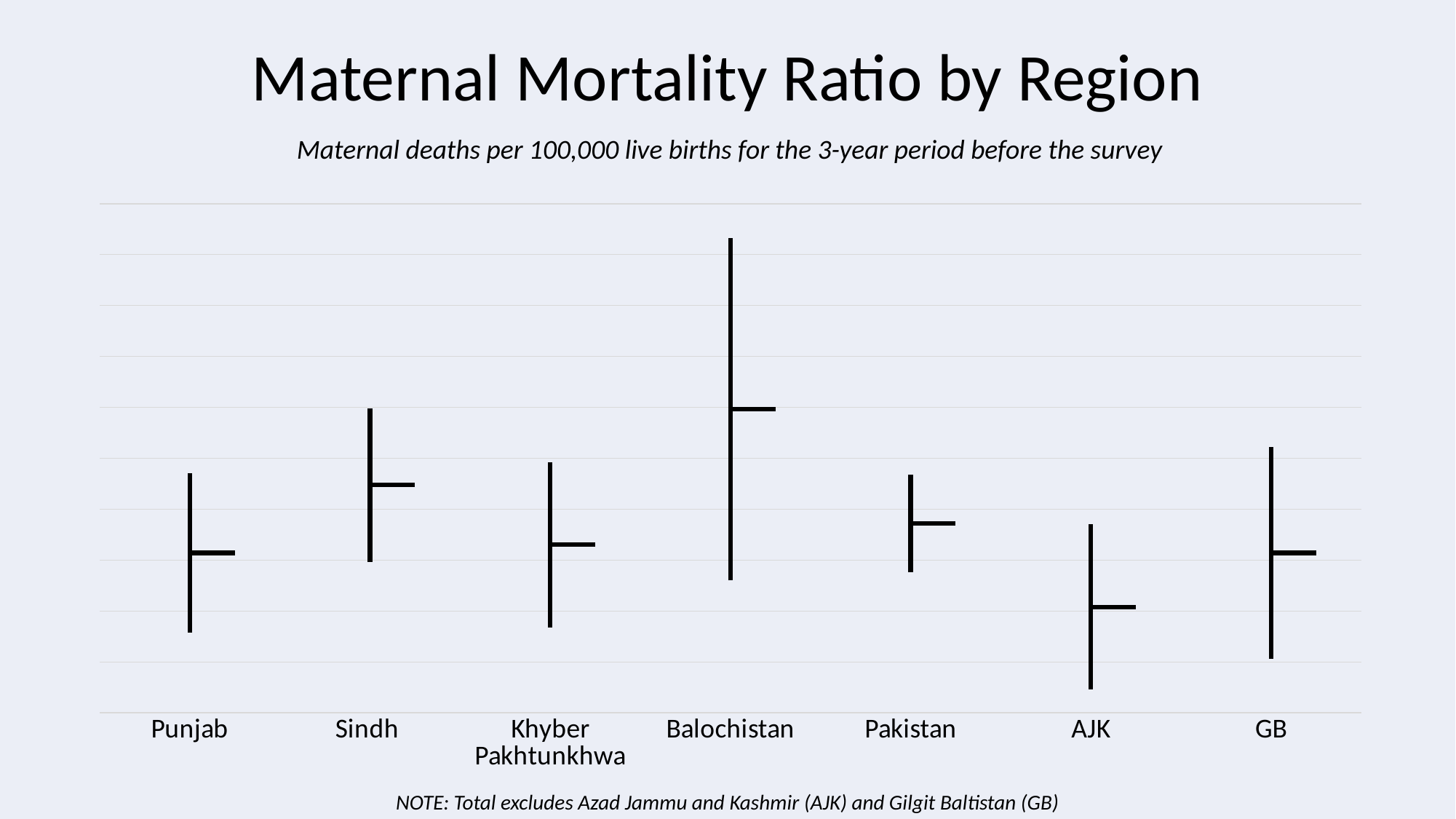

Maternal Mortality Ratio by Region
Maternal deaths per 100,000 live births for the 3-year period before the survey

[unsupported chart]

NOTE: Total excludes Azad Jammu and Kashmir (AJK) and Gilgit Baltistan (GB)